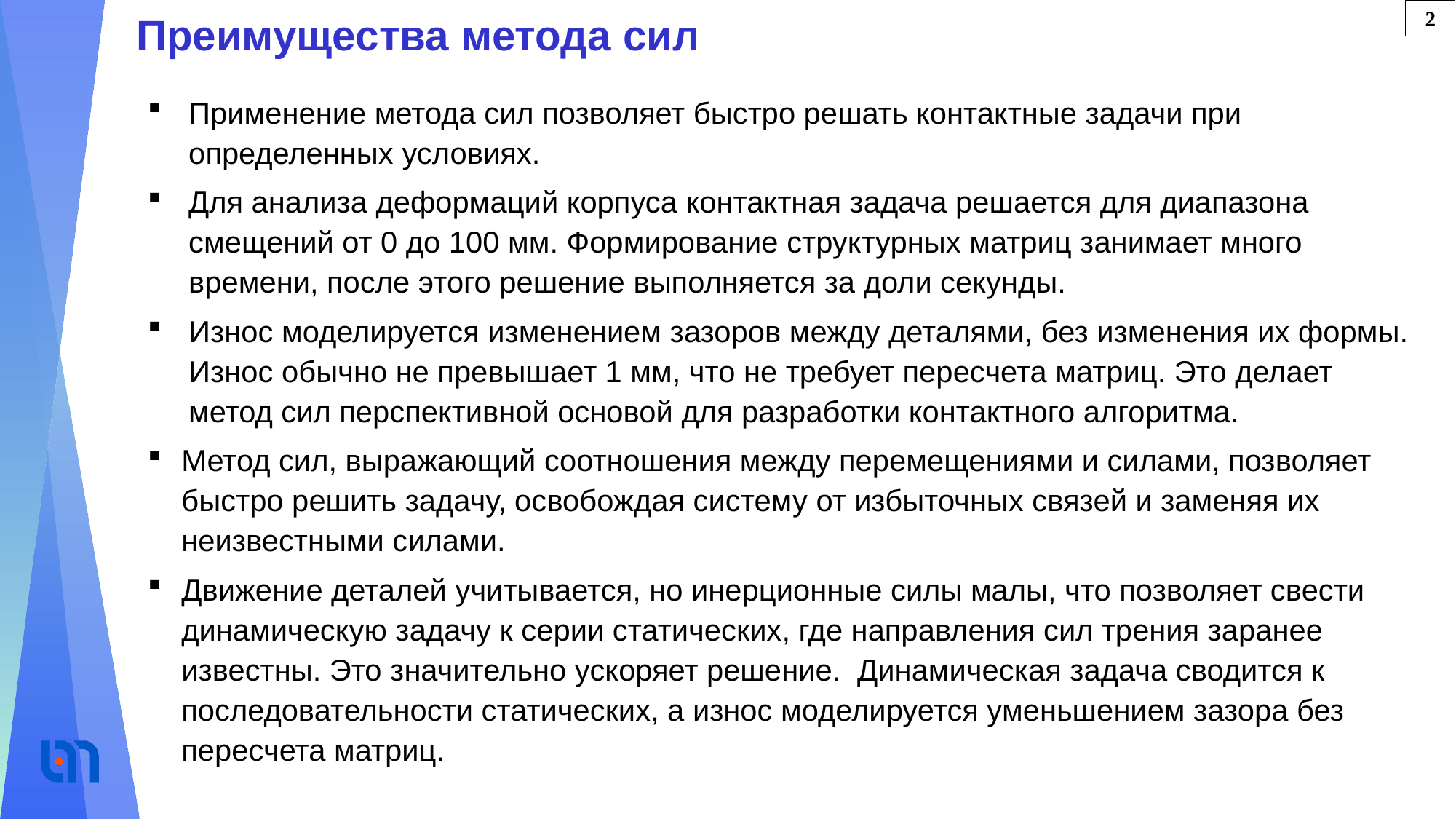

2
Преимущества метода сил
Применение метода сил позволяет быстро решать контактные задачи при определенных условиях.
Для анализа деформаций корпуса контактная задача решается для диапазона смещений от 0 до 100 мм. Формирование структурных матриц занимает много времени, после этого решение выполняется за доли секунды.
Износ моделируется изменением зазоров между деталями, без изменения их формы. Износ обычно не превышает 1 мм, что не требует пересчета матриц. Это делает метод сил перспективной основой для разработки контактного алгоритма.
Метод сил, выражающий соотношения между перемещениями и силами, позволяет быстро решить задачу, освобождая систему от избыточных связей и заменяя их неизвестными силами.
Движение деталей учитывается, но инерционные силы малы, что позволяет свести динамическую задачу к серии статических, где направления сил трения заранее известны. Это значительно ускоряет решение.  Динамическая задача сводится к последовательности статических, а износ моделируется уменьшением зазора без пересчета матриц.